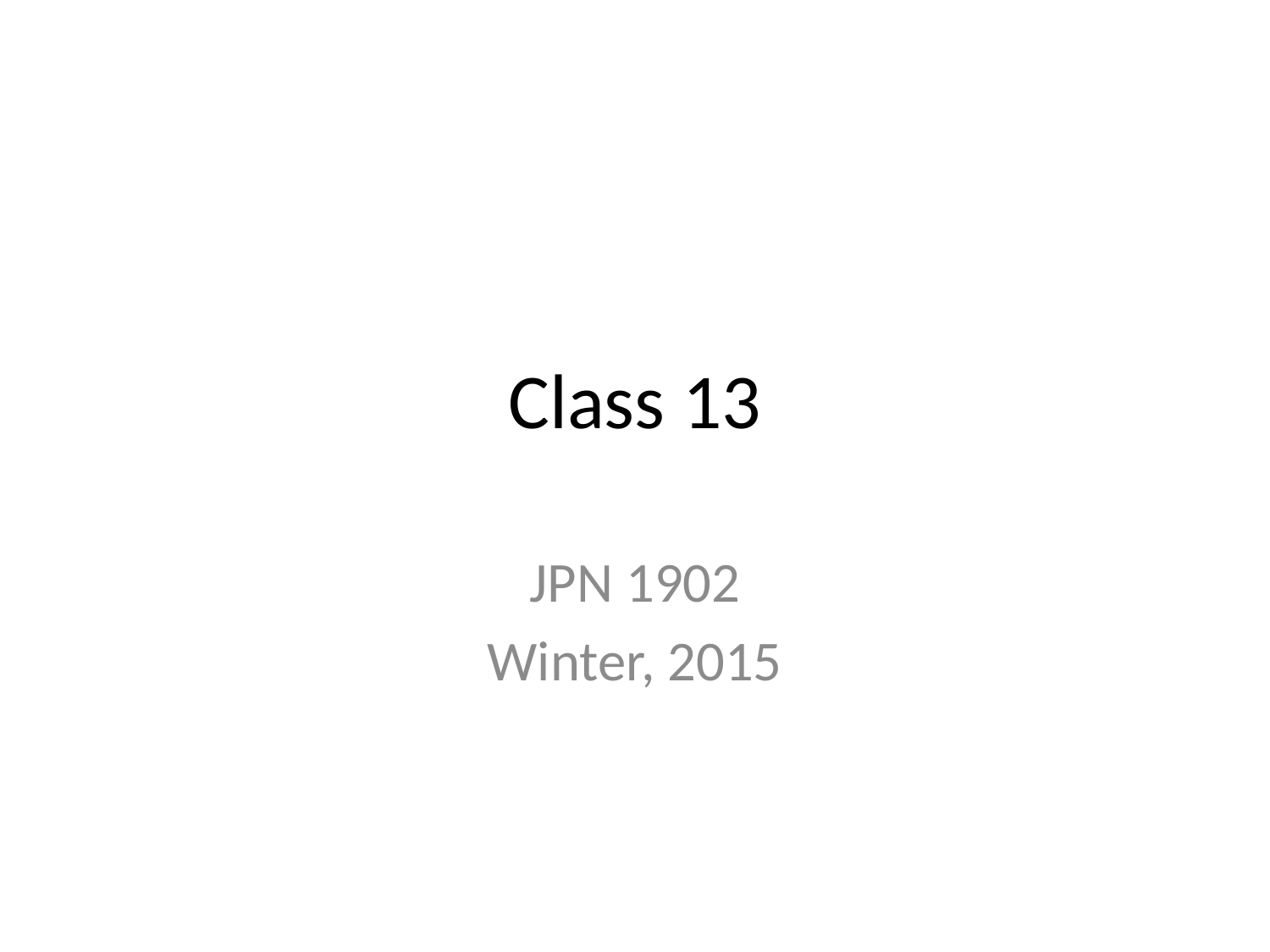

# Class 13
JPN 1902
Winter, 2015